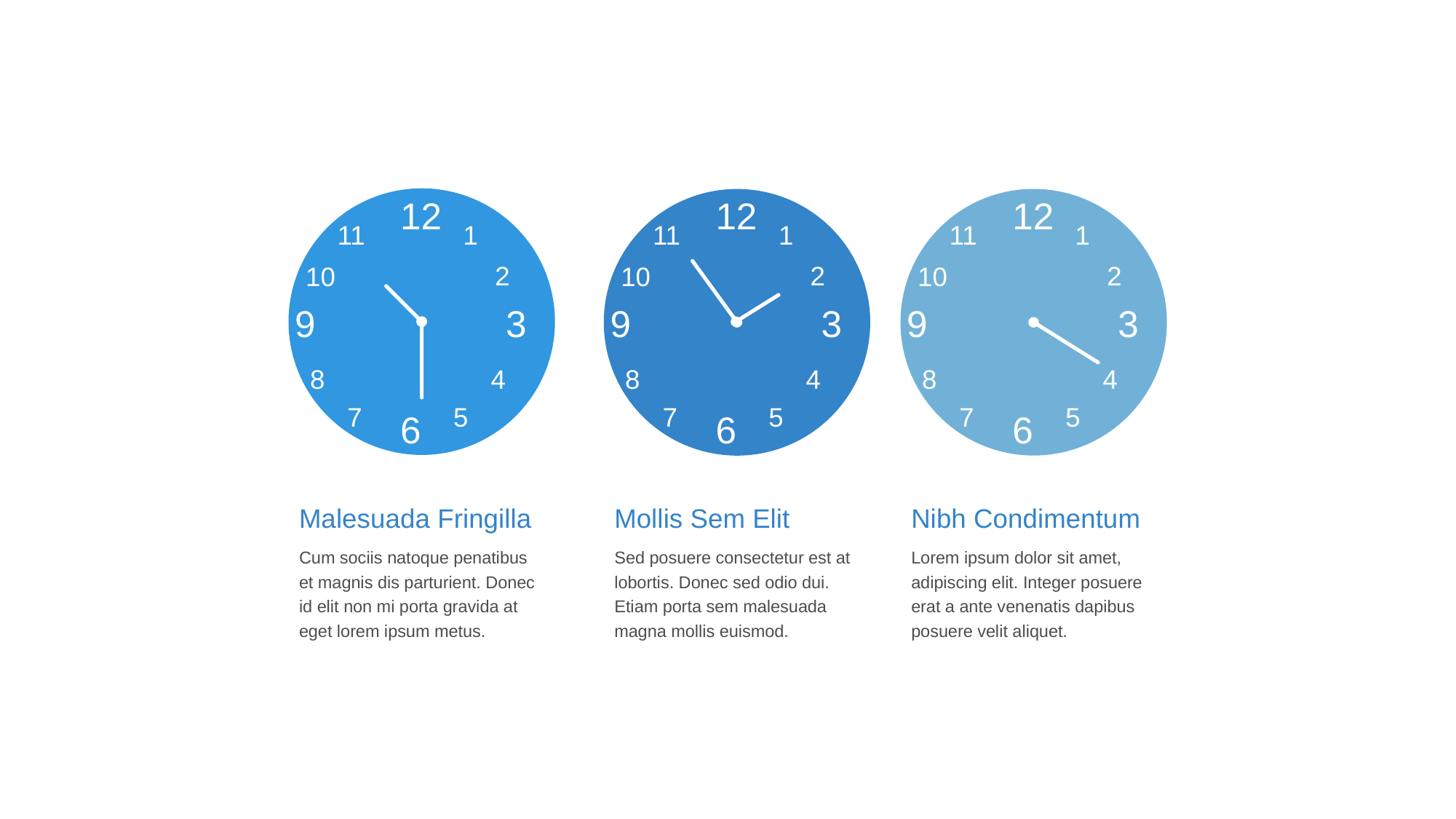

12
11
1
2
10
3
9
4
8
5
7
6

12
11
1
2
10
3
9
4
8
5
7
6

12
11
1
2
10
3
9
4
8
5
7
6
Malesuada Fringilla
Cum sociis natoque penatibus et magnis dis parturient. Donec id elit non mi porta gravida at eget lorem ipsum metus.
Mollis Sem Elit
Sed posuere consectetur est at lobortis. Donec sed odio dui. Etiam porta sem malesuada magna mollis euismod.
Nibh Condimentum
Lorem ipsum dolor sit amet, adipiscing elit. Integer posuere erat a ante venenatis dapibus posuere velit aliquet.